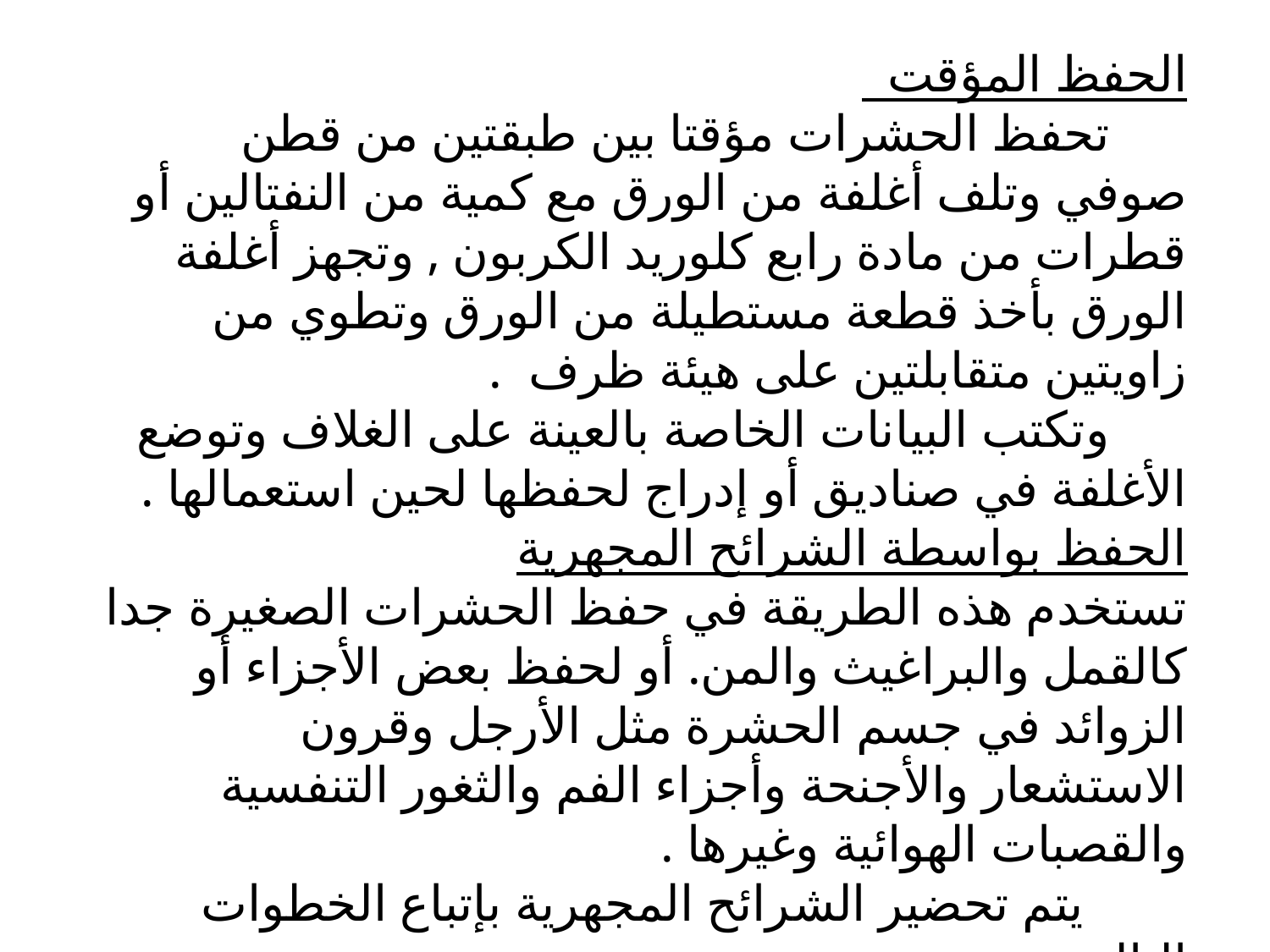

الحفظ المؤقت
      تحفظ الحشرات مؤقتا بين طبقتين من قطن صوفي وتلف أغلفة من الورق مع كمية من النفتالين أو قطرات من مادة رابع كلوريد الكربون , وتجهز أغلفة الورق بأخذ قطعة مستطيلة من الورق وتطوي من زاويتين متقابلتين على هيئة ظرف  .
      وتكتب البيانات الخاصة بالعينة على الغلاف وتوضع الأغلفة في صناديق أو إدراج لحفظها لحين استعمالها .
الحفظ بواسطة الشرائح المجهرية
تستخدم هذه الطريقة في حفظ الحشرات الصغيرة جدا كالقمل والبراغيث والمن. أو لحفظ بعض الأجزاء أو الزوائد في جسم الحشرة مثل الأرجل وقرون الاستشعار والأجنحة وأجزاء الفم والثغور التنفسية والقصبات الهوائية وغيرها .
        يتم تحضير الشرائح المجهرية بإتباع الخطوات التالية :